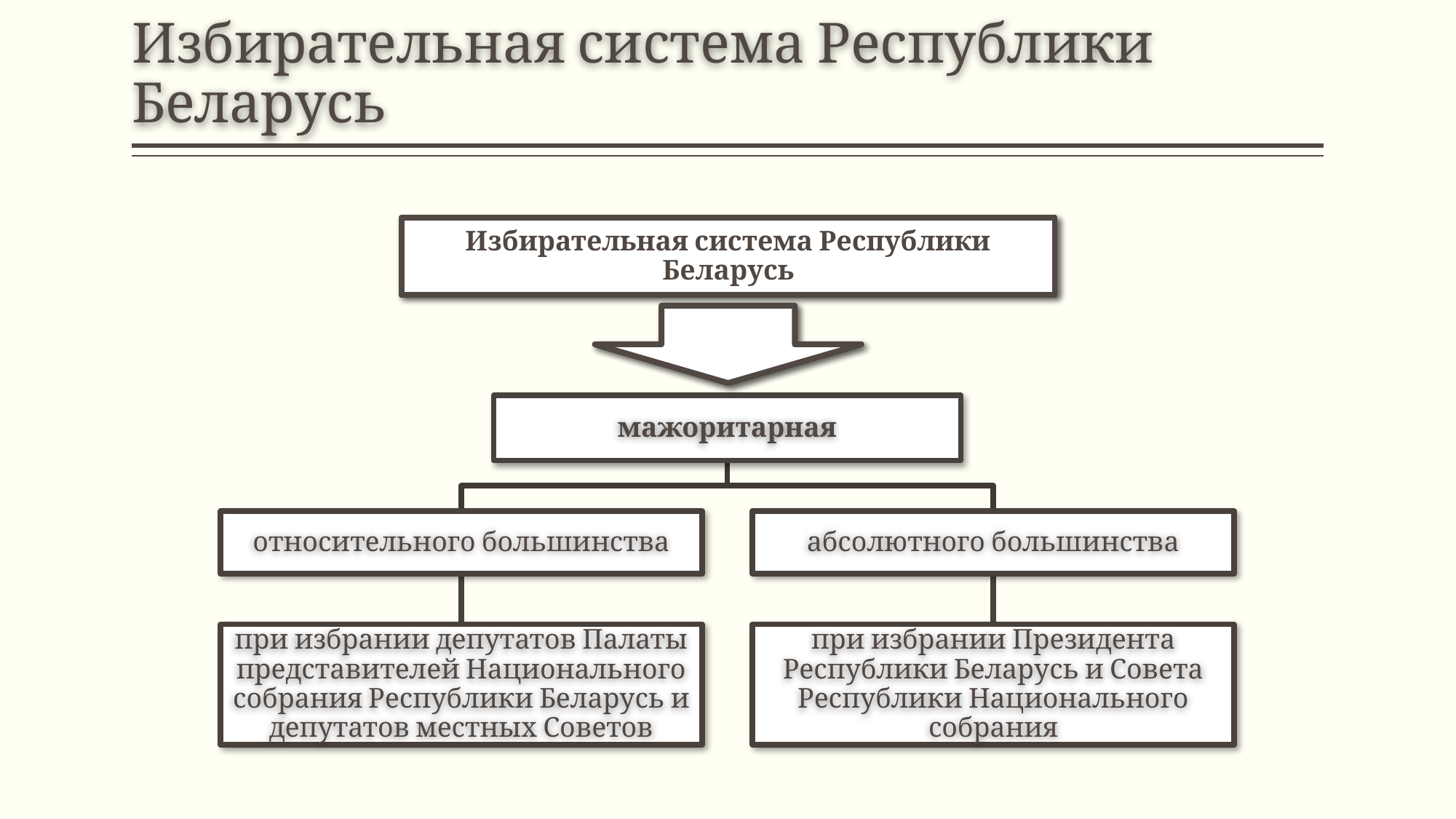

# Избирательная система Республики Беларусь

Избирательная система Республики Беларусь

мажоритарная

относительного большинства

абсолютного большинства

при избрании депутатов Палаты представителей Национального собрания Республики Беларусь и депутатов местных Советов

при избрании Президента Республики Беларусь и Совета Республики Национального собрания